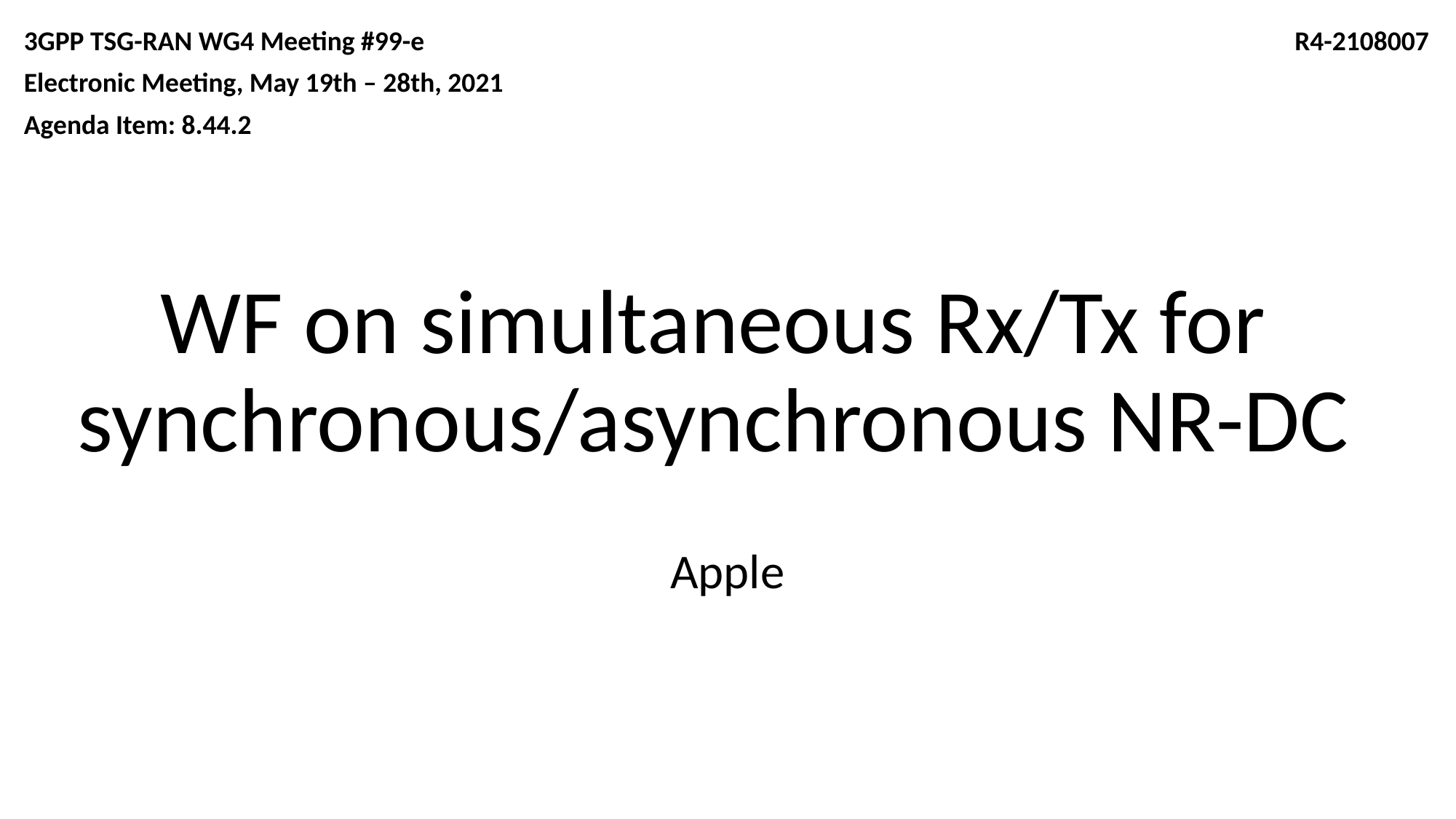

3GPP TSG-RAN WG4 Meeting #99-e
Electronic Meeting, May 19th – 28th, 2021
Agenda Item: 8.44.2
R4-2108007
# WF on simultaneous Rx/Tx for synchronous/asynchronous NR-DC
Apple